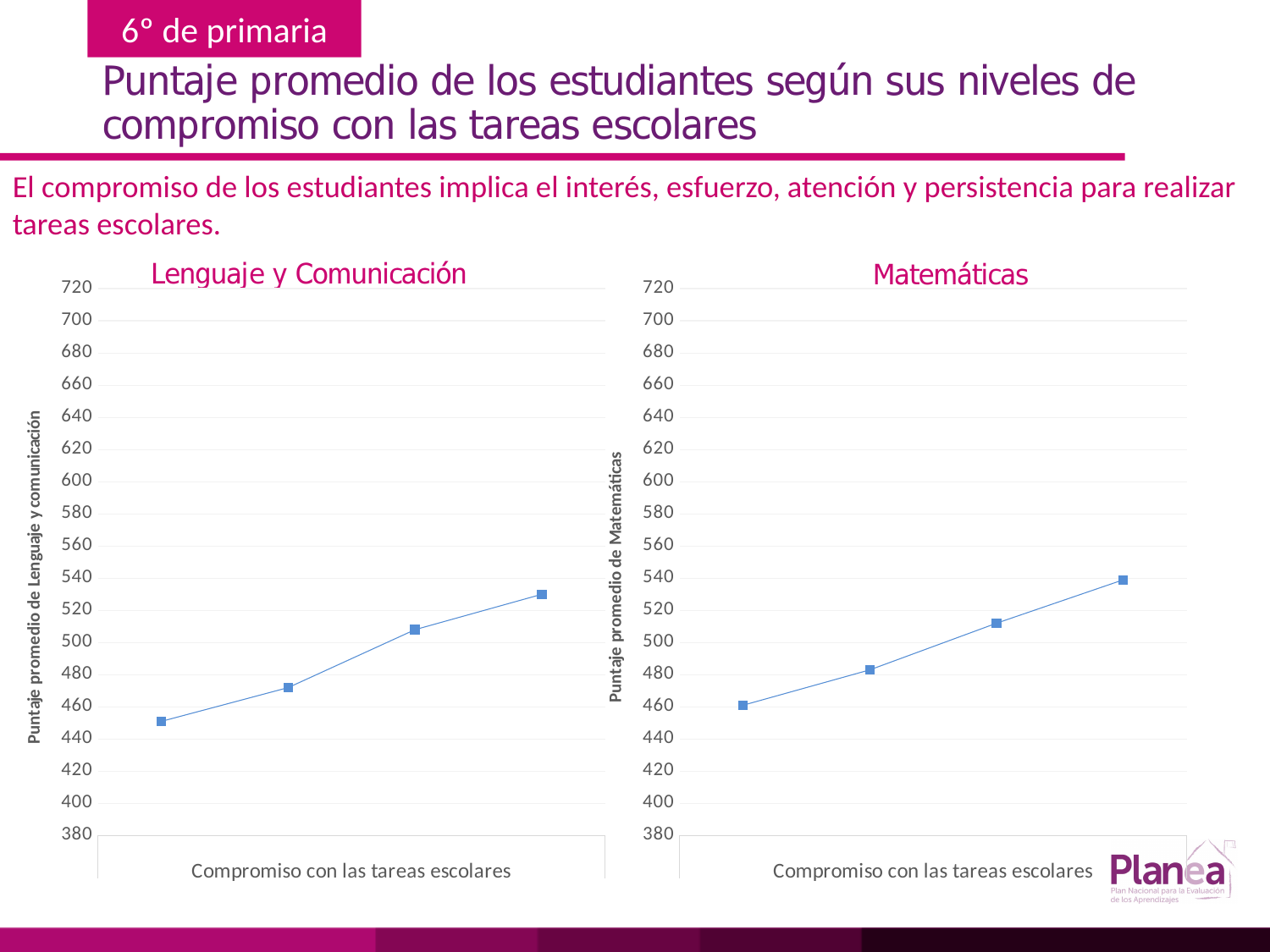

# Puntaje promedio de los estudiantes según sus niveles de compromiso con las tareas escolares

El compromiso de los estudiantes implica el interés, esfuerzo, atención y persistencia para realizar tareas escolares.
Lenguaje y Comunicación
Matemáticas

### Chart

| Category |  |
|---|---|
|   | 451.0 |
|   | 472.0 |
|   | 508.0 |
|   | 530.0 |

### Chart

| Category |  |
|---|---|
|   | 461.0 |
|   | 483.0 |
|   | 512.0 |
|   | 539.0 |